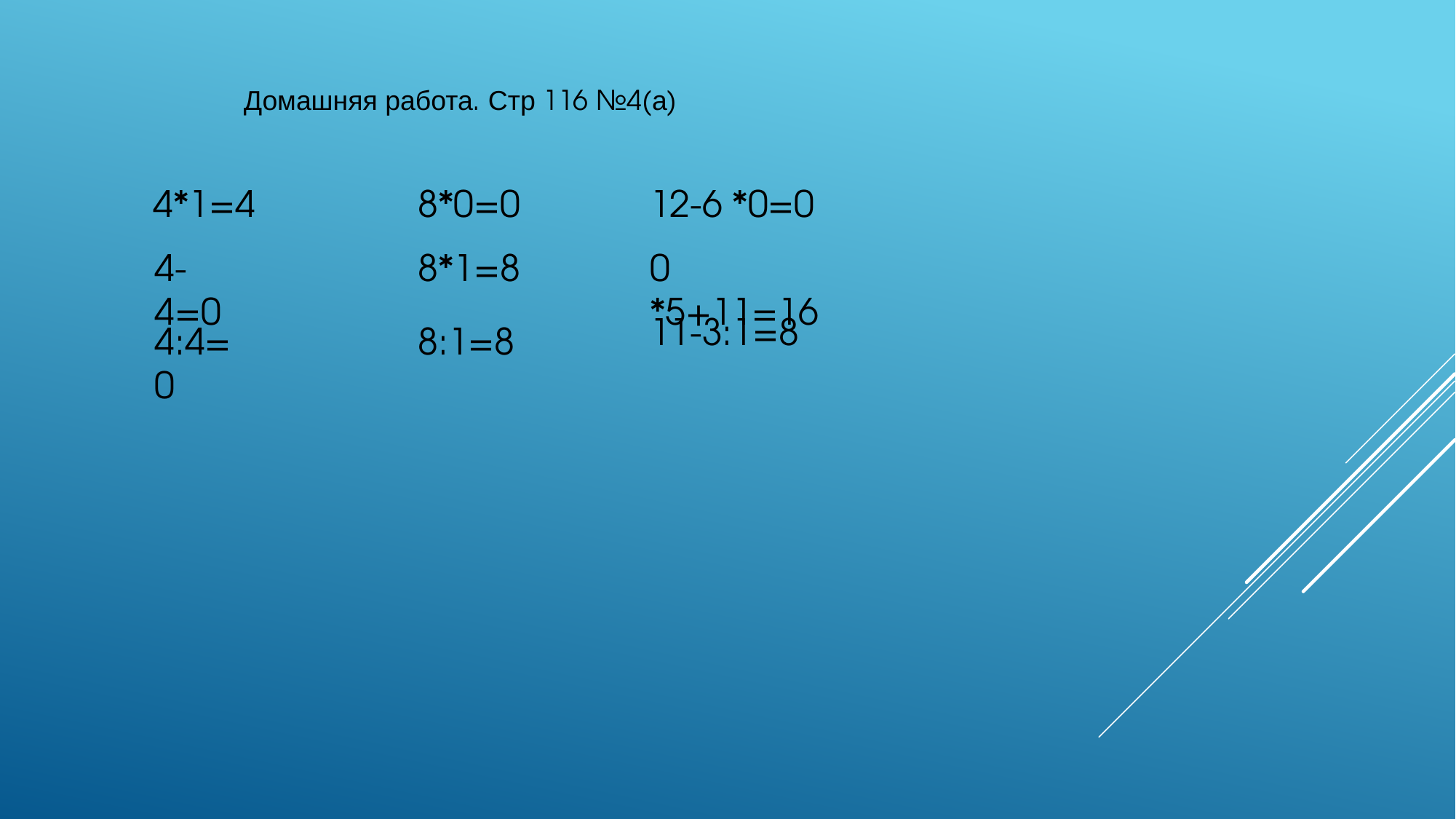

Домашняя работа. Стр 116 №4(а)
4*1=4
8*0=0
12-6 *0=0
4-4=0
0 *5+11=16
8*1=8
11-3:1=8
4:4=0
8:1=8